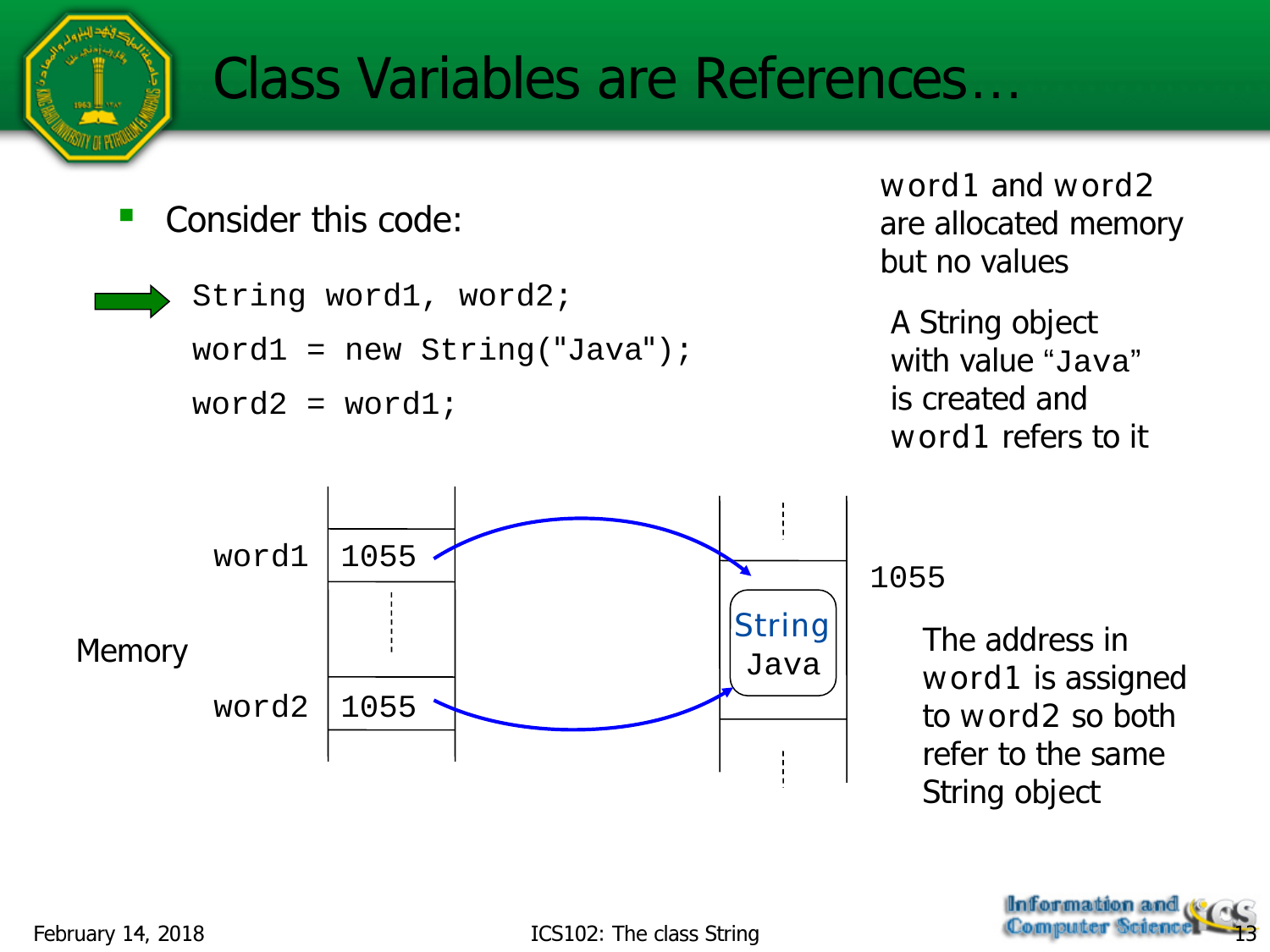

# Class Variables are References…
word1 and word2 are allocated memory but no values
Consider this code:
String word1, word2;
word1 = new String("Java");
word2 = word1;

A String object with value “Java” is created and word1 refers to it

word1
word2
1055
1055
String
Java

The address in word1 is assigned to word2 so both refer to the same String object
Memory
1055
February 14, 2018
ICS102: The class String
13